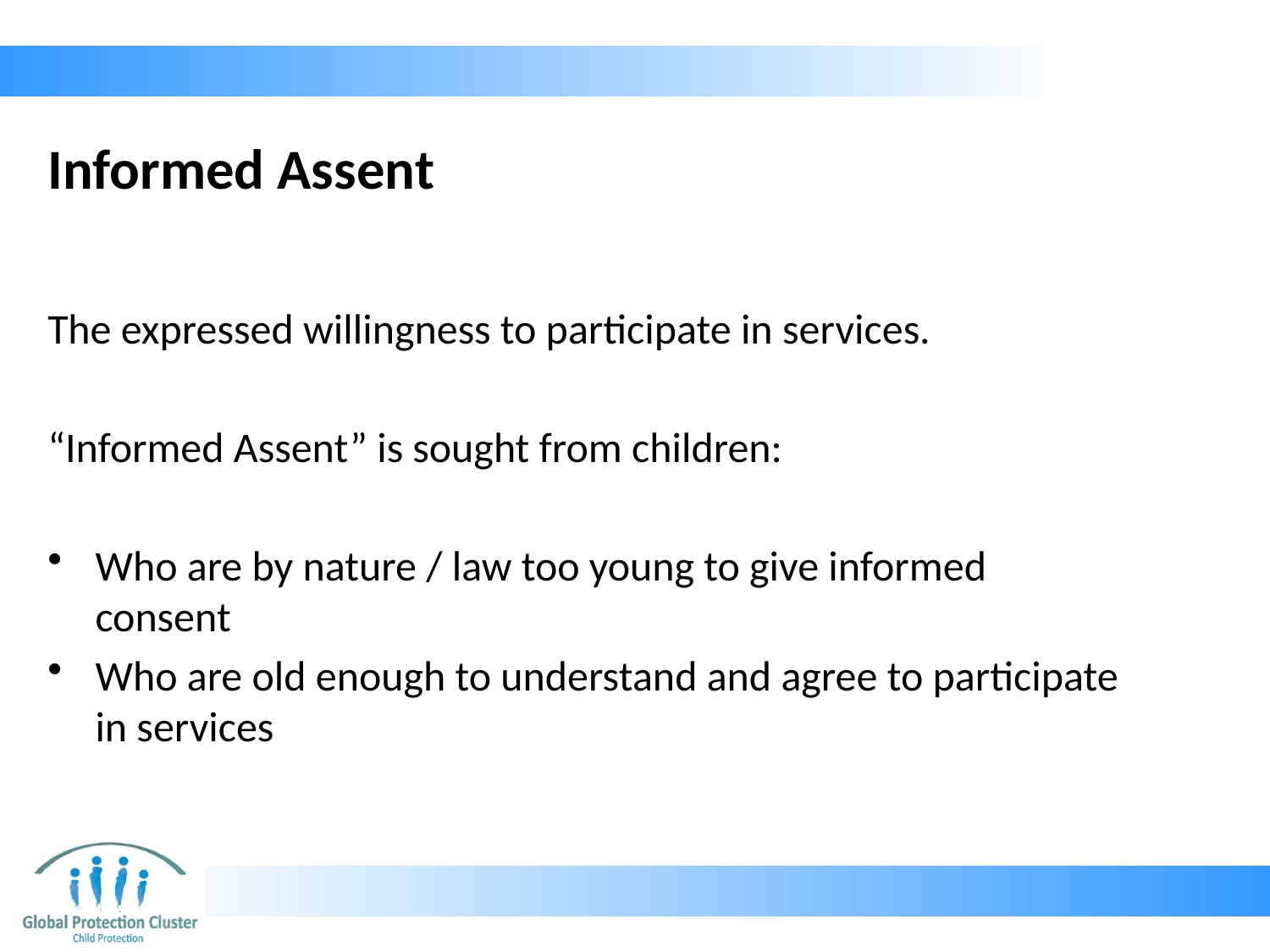

# Informed Assent

The expressed willingness to participate in services.

“Informed Assent” is sought from children:

Who are by nature / law too young to give informed consent
Who are old enough to understand and agree to participate in services